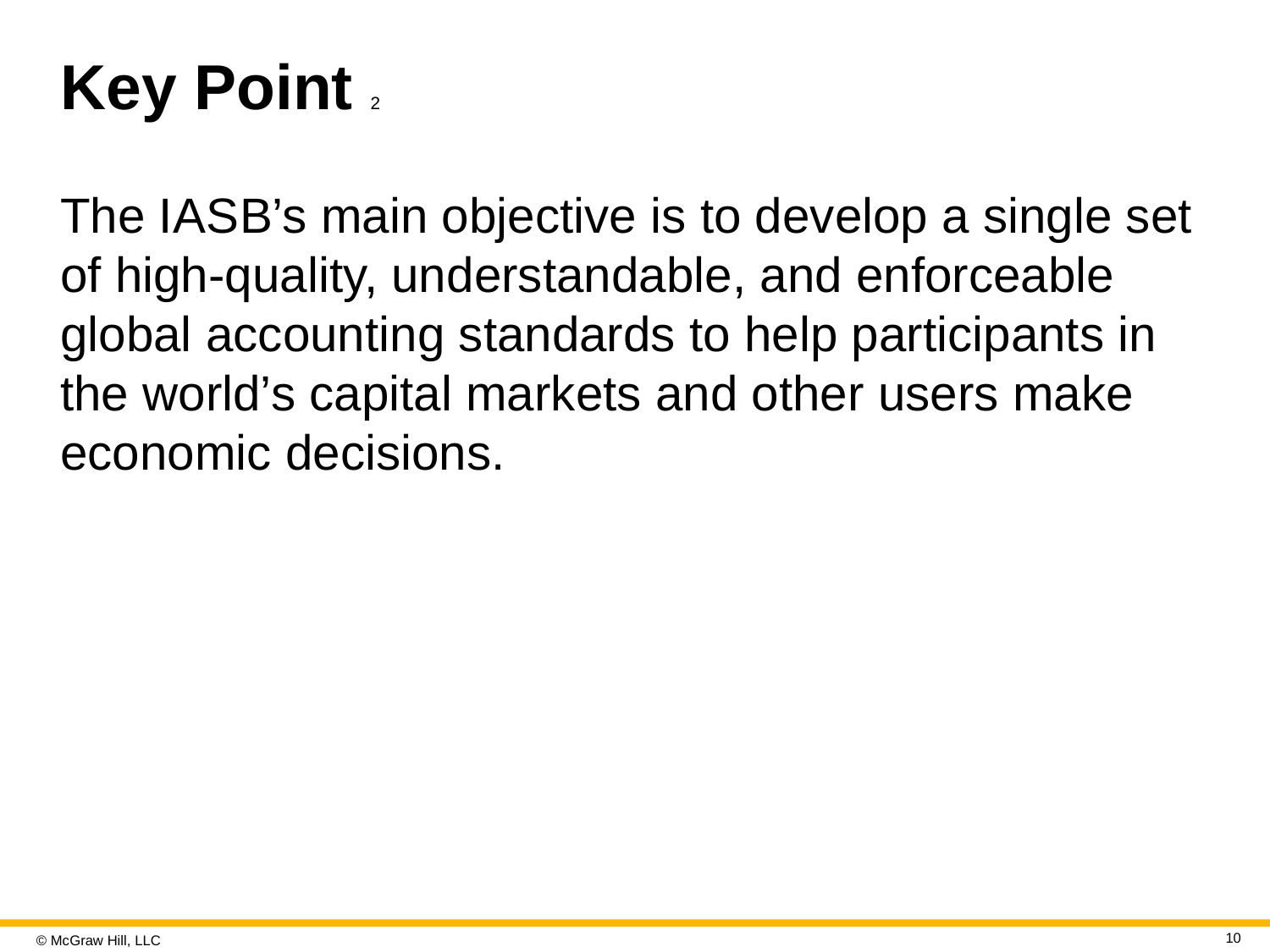

# Key Point 2
The I A S B’s main objective is to develop a single set of high-quality, understandable, and enforceable global accounting standards to help participants in the world’s capital markets and other users make economic decisions.
10